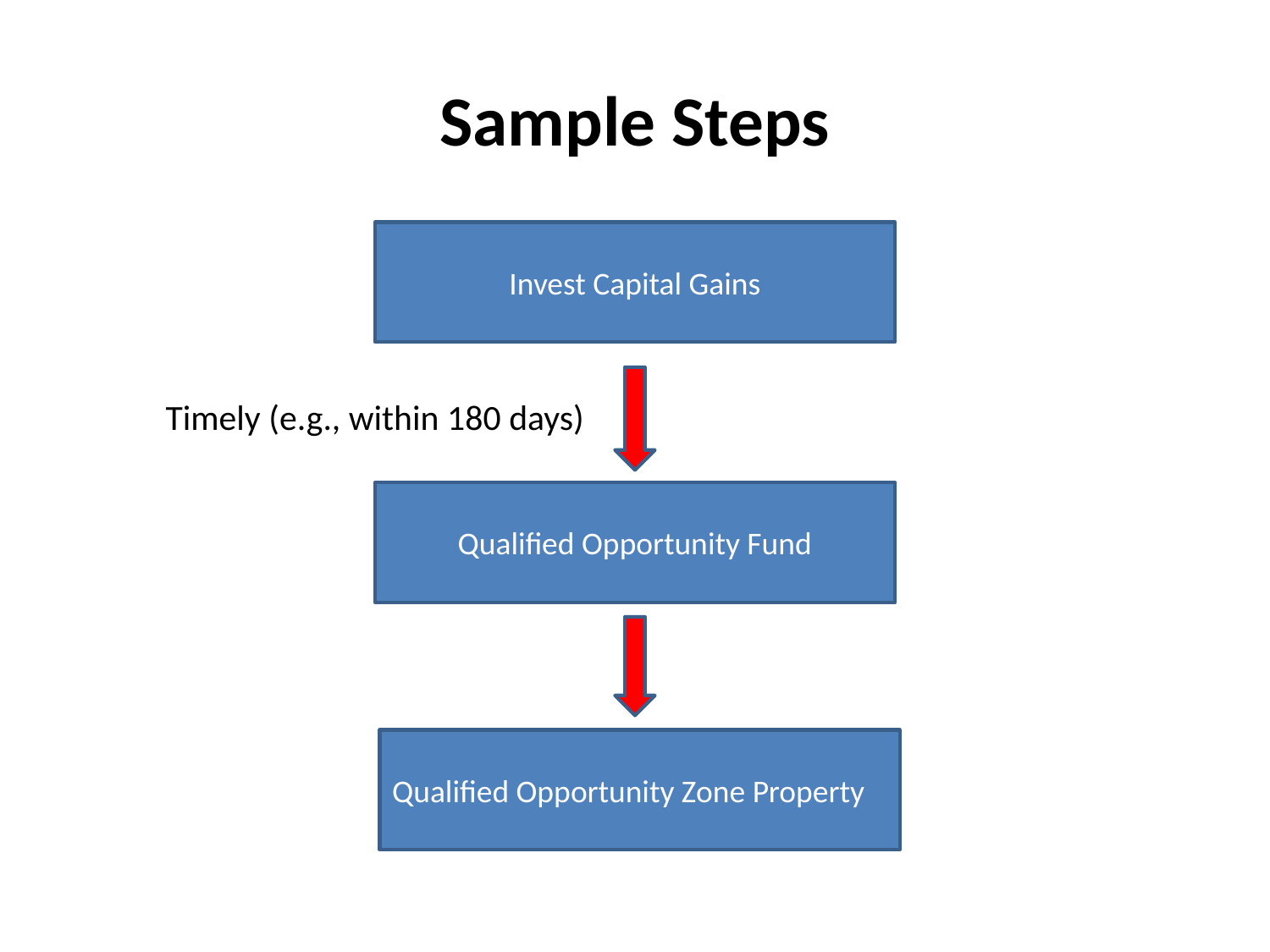

# Sample Steps
1
Invest Capital Gains
Timely (e.g., within 180 days)

Qualified Opportunity Fund

Qualified Opportunity Zone Property